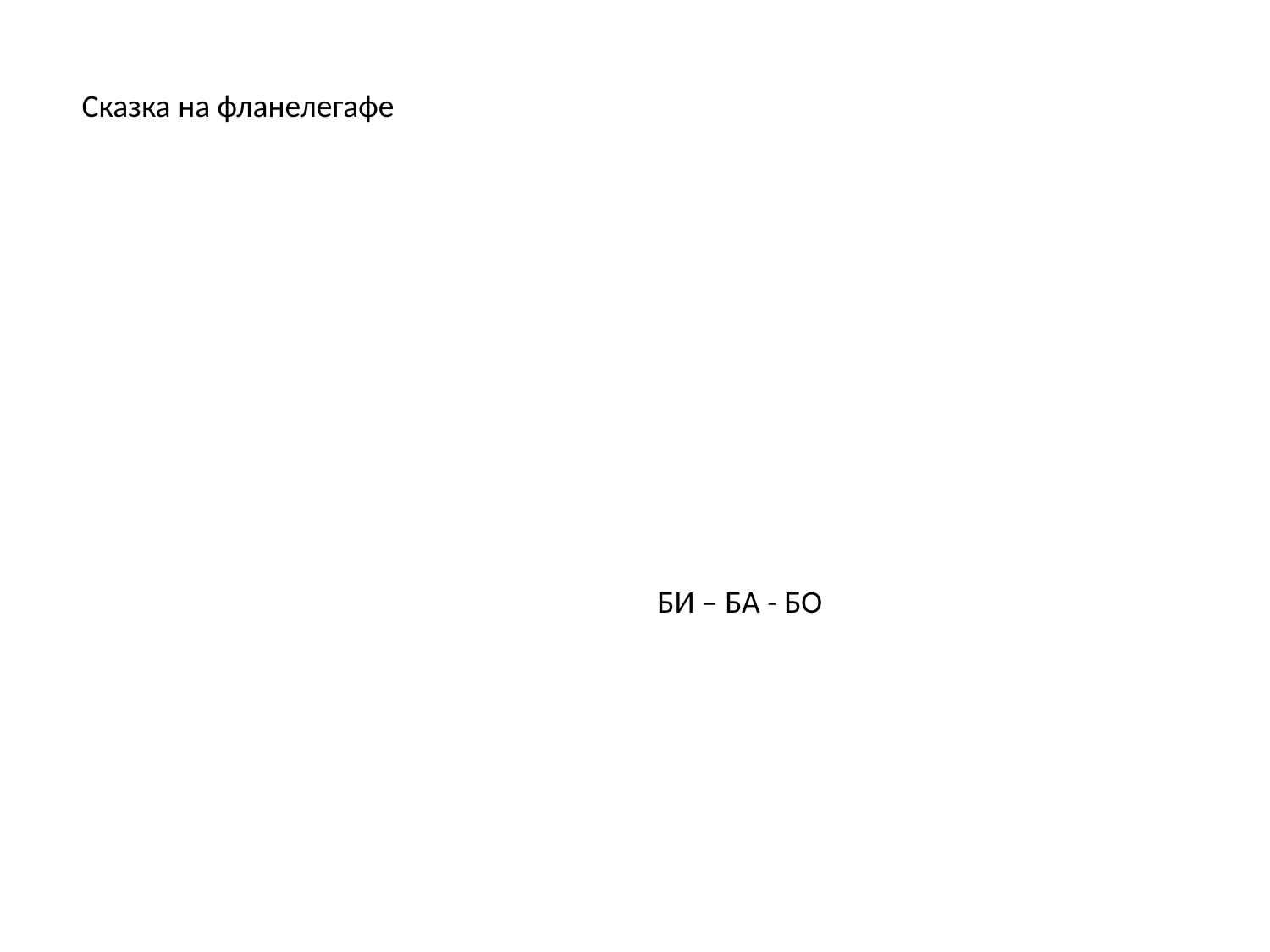

Сказка на фланелегафе
БИ – БА - БО